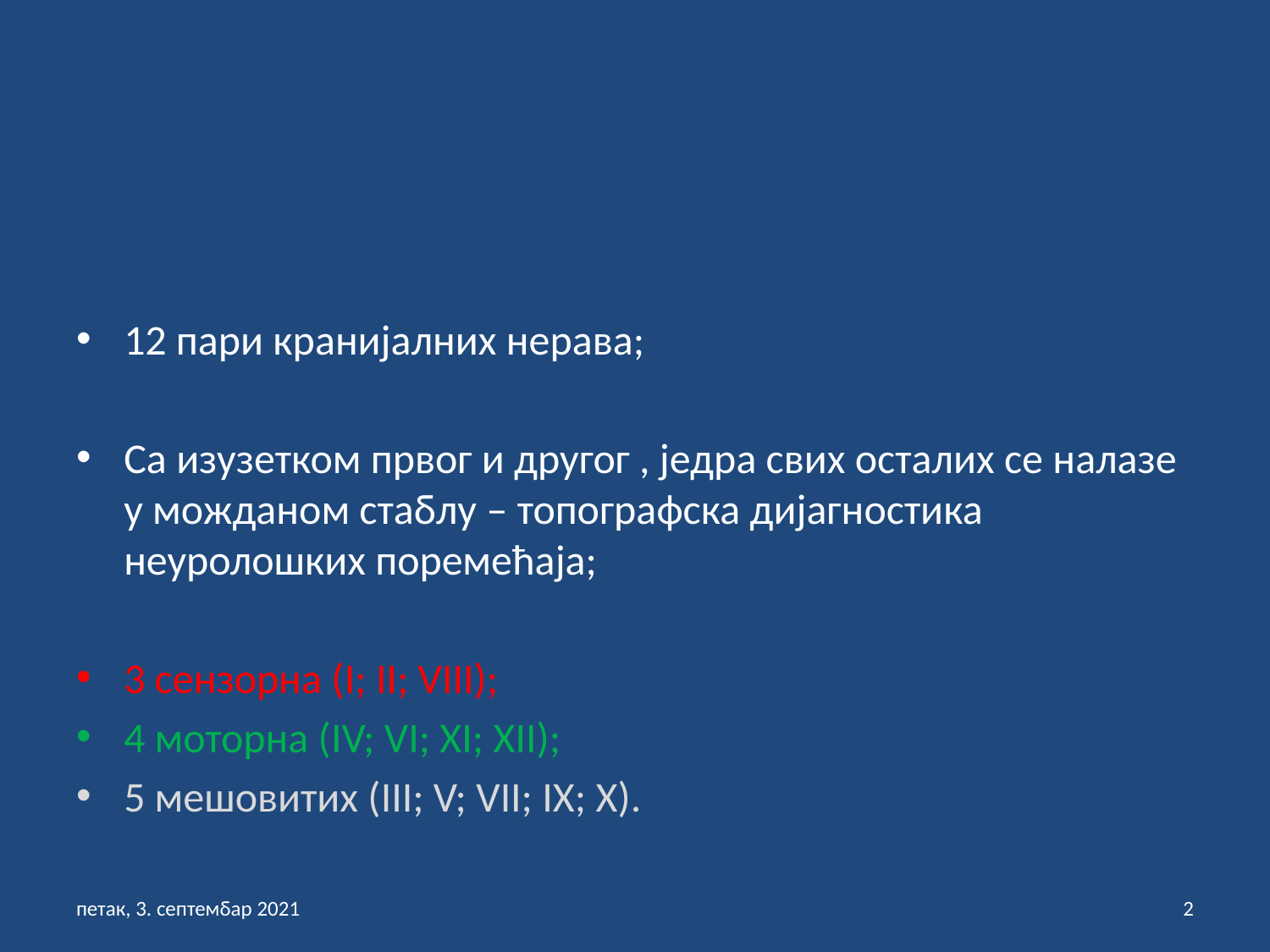

12 пари кранијалних нерава;

Са изузетком првог и другог , једра свих осталих се налазе у можданом стаблу – топографска дијагностика неуролошких поремећаја;

3 сензорна (I; II; VIII);
4 моторна (IV; VI; XI; XII);
5 мешовитих (III; V; VII; IX; X).

петак, 3. септембар 2021
2